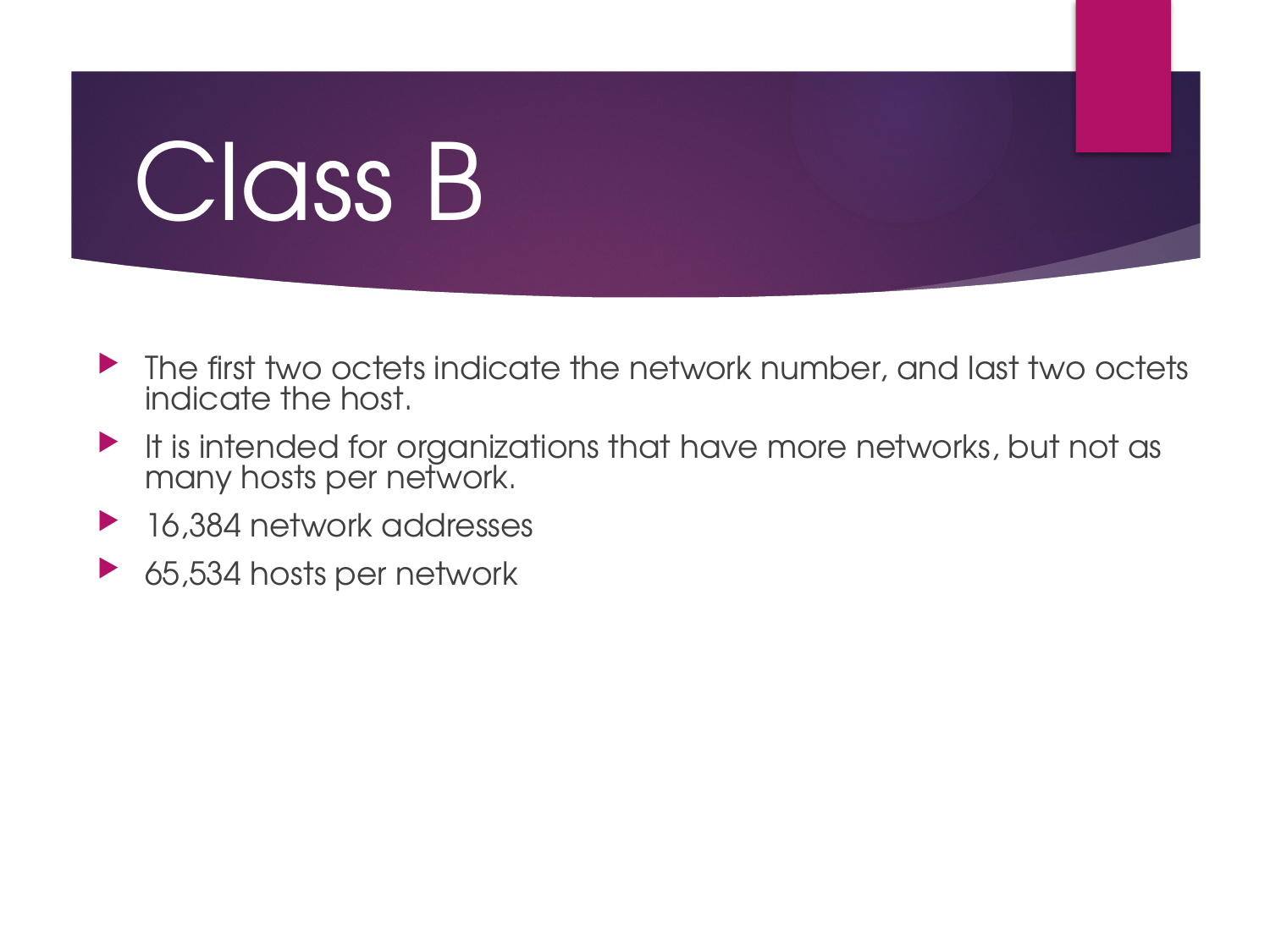

# Class B
The first two octets indicate the network number, and last two octets indicate the host.
It is intended for organizations that have more networks, but not as many hosts per network.
16,384 network addresses
65,534 hosts per network